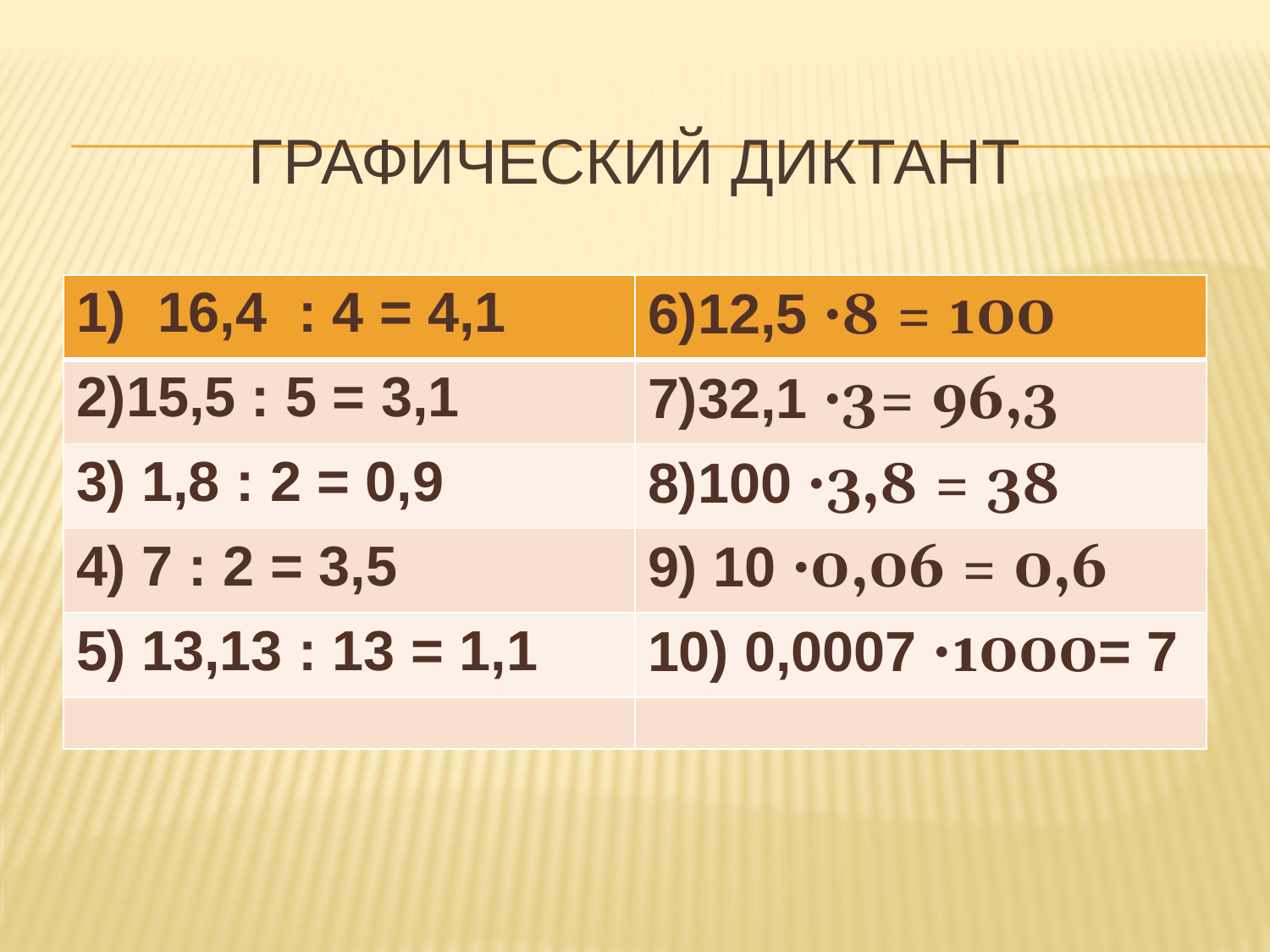

# ГРАФИЧЕСКИЙ ДИКТАНТ
| 1) 16,4 : 4 = 4,1 | 6)12,5 ∙8 = 100 |
| --- | --- |
| 2)15,5 : 5 = 3,1 | 7)32,1 ∙3= 96,3 |
| 3) 1,8 : 2 = 0,9 | 8)100 ∙3,8 = 38 |
| 4) 7 : 2 = 3,5 | 9) 10 ∙0,06 = 0,6 |
| 5) 13,13 : 13 = 1,1 | 10) 0,0007 ∙1000= 7 |
|  |  |